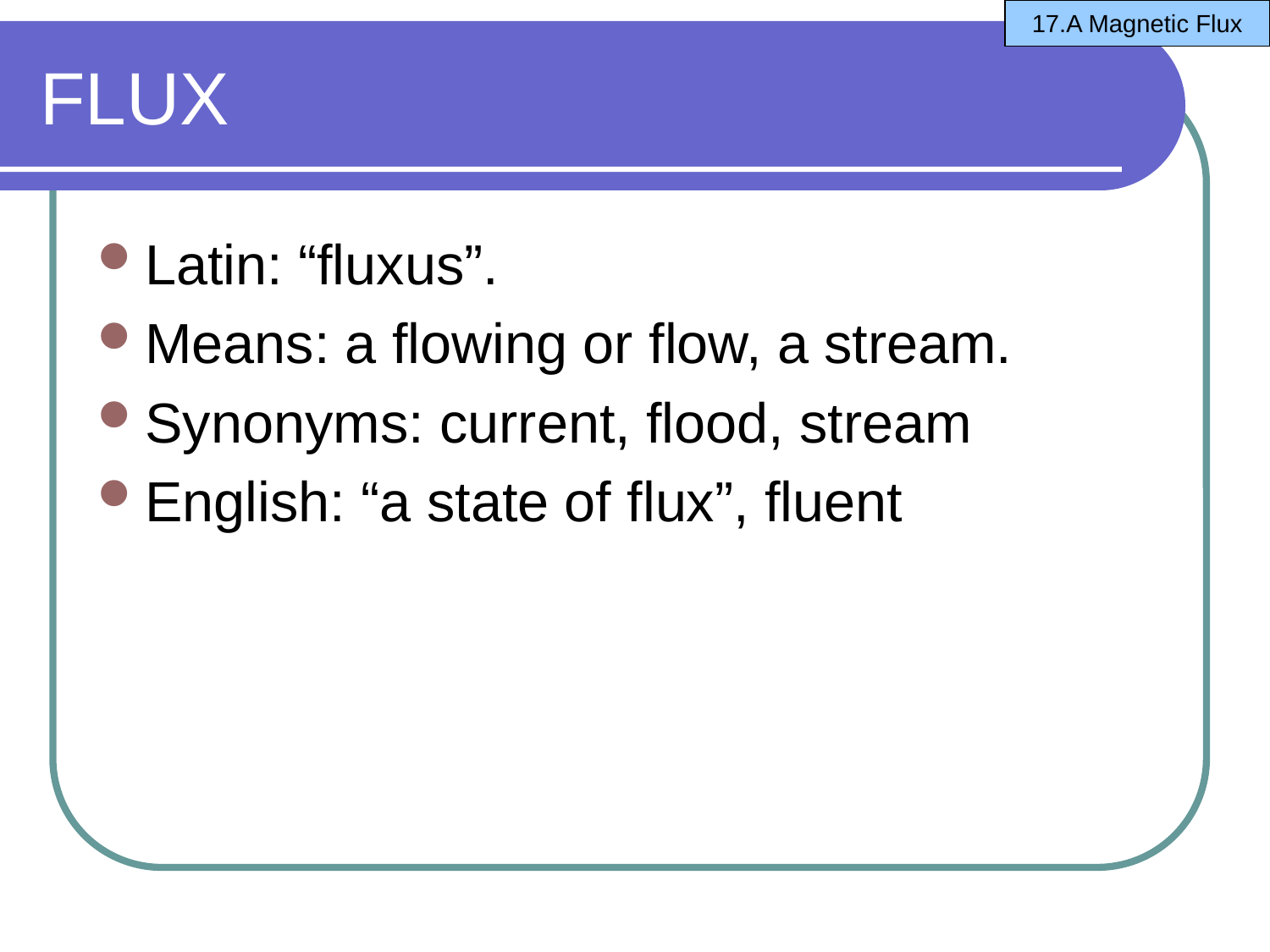

17.A Magnetic Flux
# FLUX
Latin: “fluxus”.
Means: a flowing or flow, a stream.
Synonyms: current, flood, stream
English: “a state of flux”, fluent